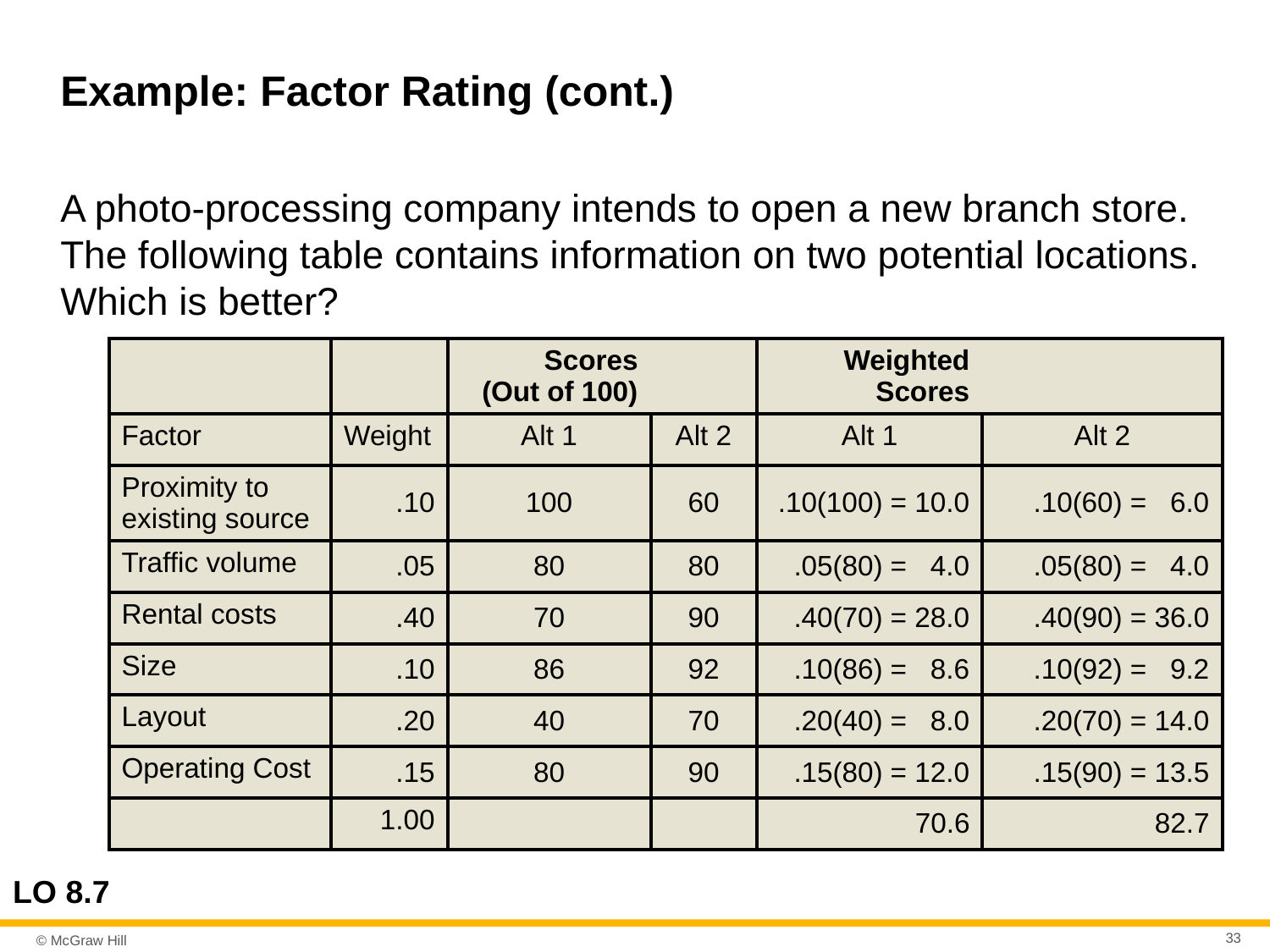

# Example: Factor Rating (cont.)
A photo-processing company intends to open a new branch store. The following table contains information on two potential locations. Which is better?
|  |  | Scores (Out of 100) |  | Weighted Scores |  |
| --- | --- | --- | --- | --- | --- |
| Factor | Weight | Alt 1 | Alt 2 | Alt 1 | Alt 2 |
| Proximity to existing source | .10 | 100 | 60 | .10(100) = 10.0 | .10(60) = 6.0 |
| Traffic volume | .05 | 80 | 80 | .05(80) = 4.0 | .05(80) = 4.0 |
| Rental costs | .40 | 70 | 90 | .40(70) = 28.0 | .40(90) = 36.0 |
| Size | .10 | 86 | 92 | .10(86) = 8.6 | .10(92) = 9.2 |
| Layout | .20 | 40 | 70 | .20(40) = 8.0 | .20(70) = 14.0 |
| Operating Cost | .15 | 80 | 90 | .15(80) = 12.0 | .15(90) = 13.5 |
|  | 1.00 |  |  | 70.6 | 82.7 |
LO 8.7